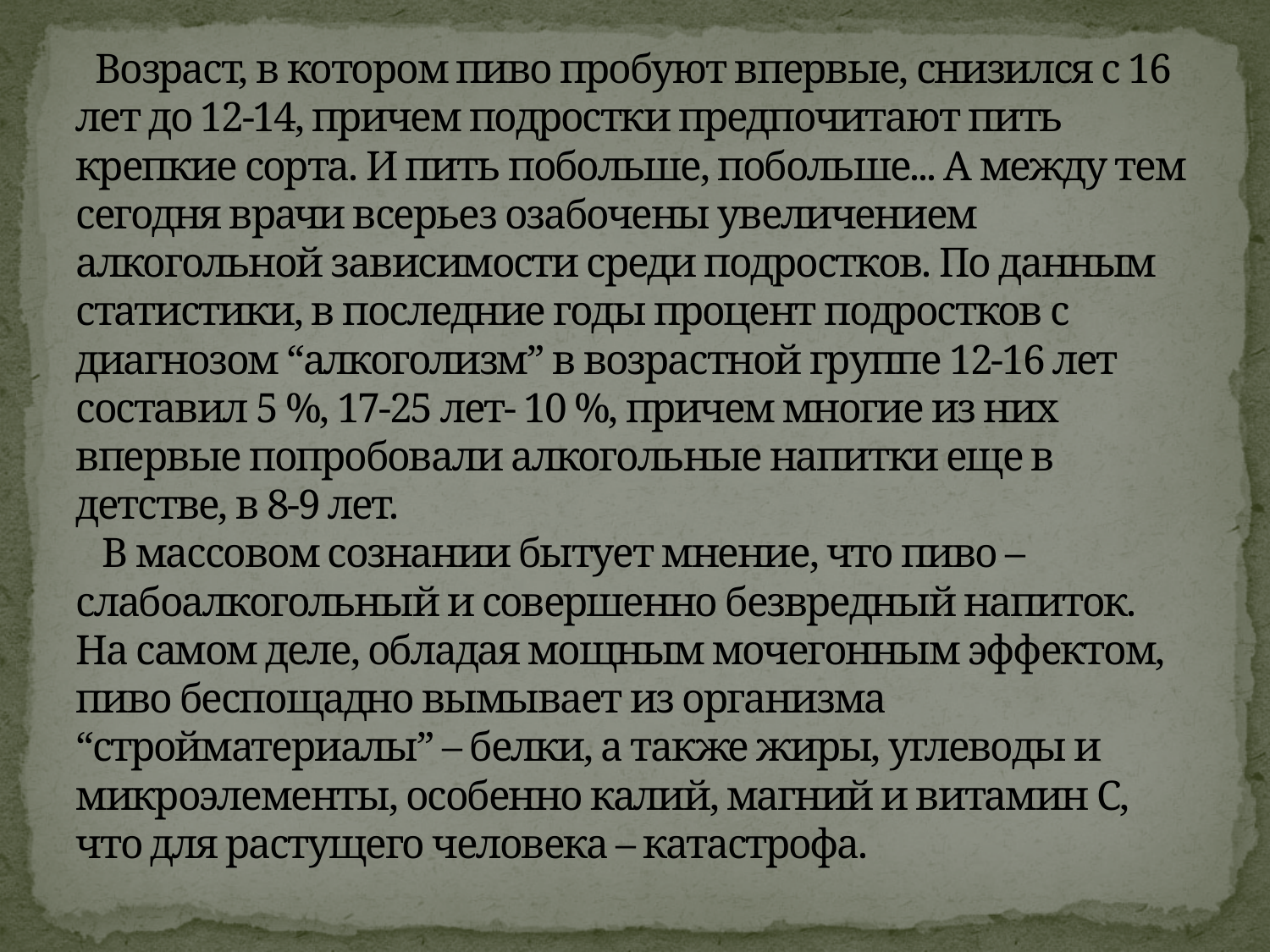

# Возраст, в котором пиво пробуют впервые, снизился с 16 лет до 12-14, причем подростки предпочитают пить крепкие сорта. И пить побольше, побольше... А между тем сегодня врачи всерьез озабочены увеличением алкогольной зависимости среди подростков. По данным статистики, в последние годы процент подростков с диагнозом “алкоголизм” в возрастной группе 12-16 лет составил 5 %, 17-25 лет- 10 %, причем многие из них впервые попробовали алкогольные напитки еще в детстве, в 8-9 лет. В массовом сознании бытует мнение, что пиво – слабоалкогольный и совершенно безвредный напиток. На самом деле, обладая мощным мочегонным эффектом, пиво беспощадно вымывает из организма “стройматериалы” – белки, а также жиры, углеводы и микроэлементы, особенно калий, магний и витамин С, что для растущего человека – катастрофа.